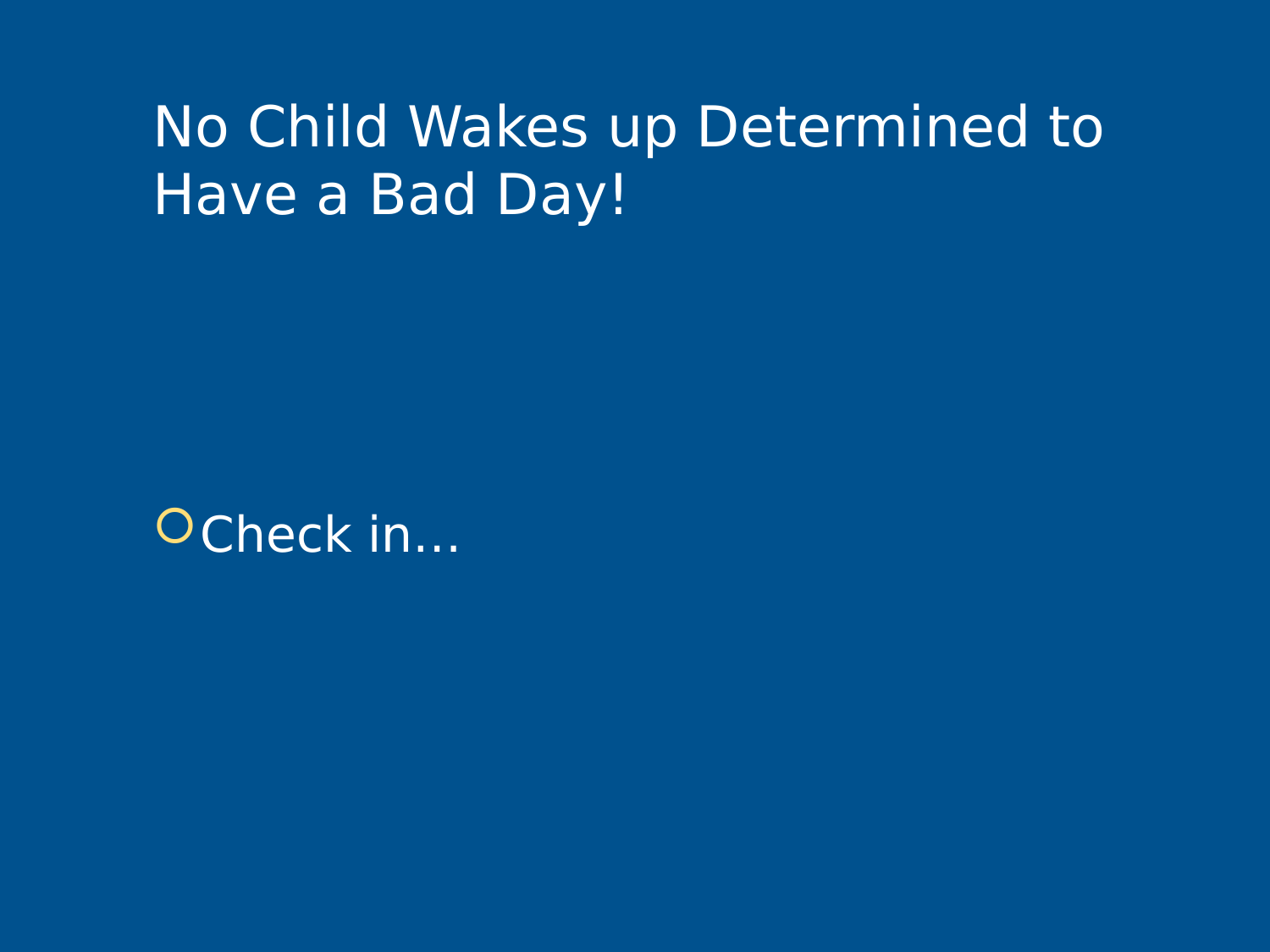

# No Child Wakes up Determined to Have a Bad Day!
Check in…